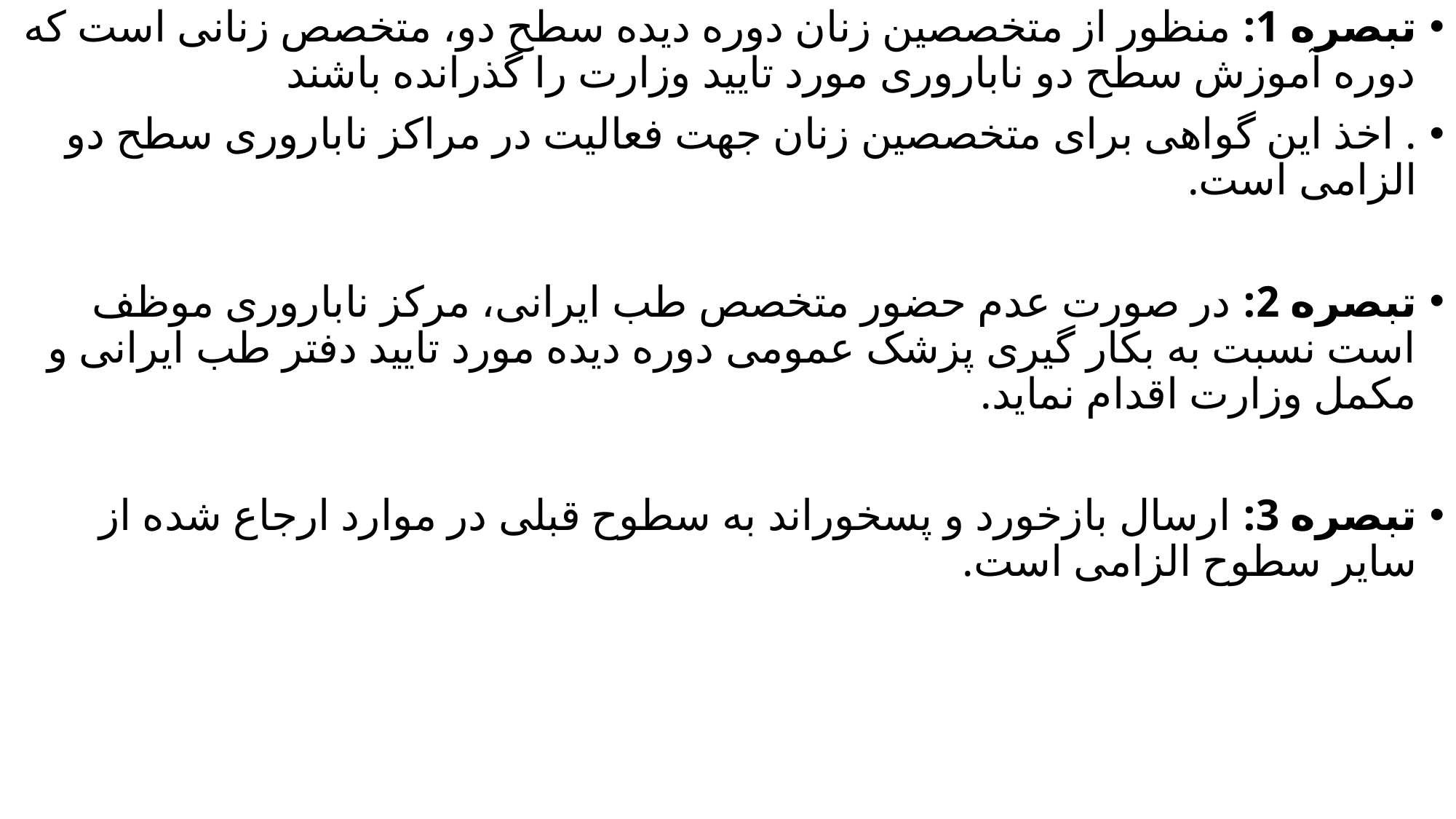

تبصره 1: منظور از متخصصین زنان دوره دیده سطح دو، متخصص زنانی است که دوره آموزش سطح دو ناباروری مورد تایید وزارت را گذرانده باشند
. اخذ این گواهی برای متخصصین زنان جهت فعالیت در مراکز ناباروری سطح دو الزامی است.

تبصره 2: در صورت عدم حضور متخصص طب ایرانی، مرکز ناباروری موظف است نسبت به بکار گیری پزشک عمومی دوره دیده مورد تایید دفتر طب ایرانی و مکمل وزارت اقدام نماید.

تبصره 3: ارسال بازخورد و پسخوراند به سطوح قبلی در موارد ارجاع شده از سایر سطوح الزامی است.